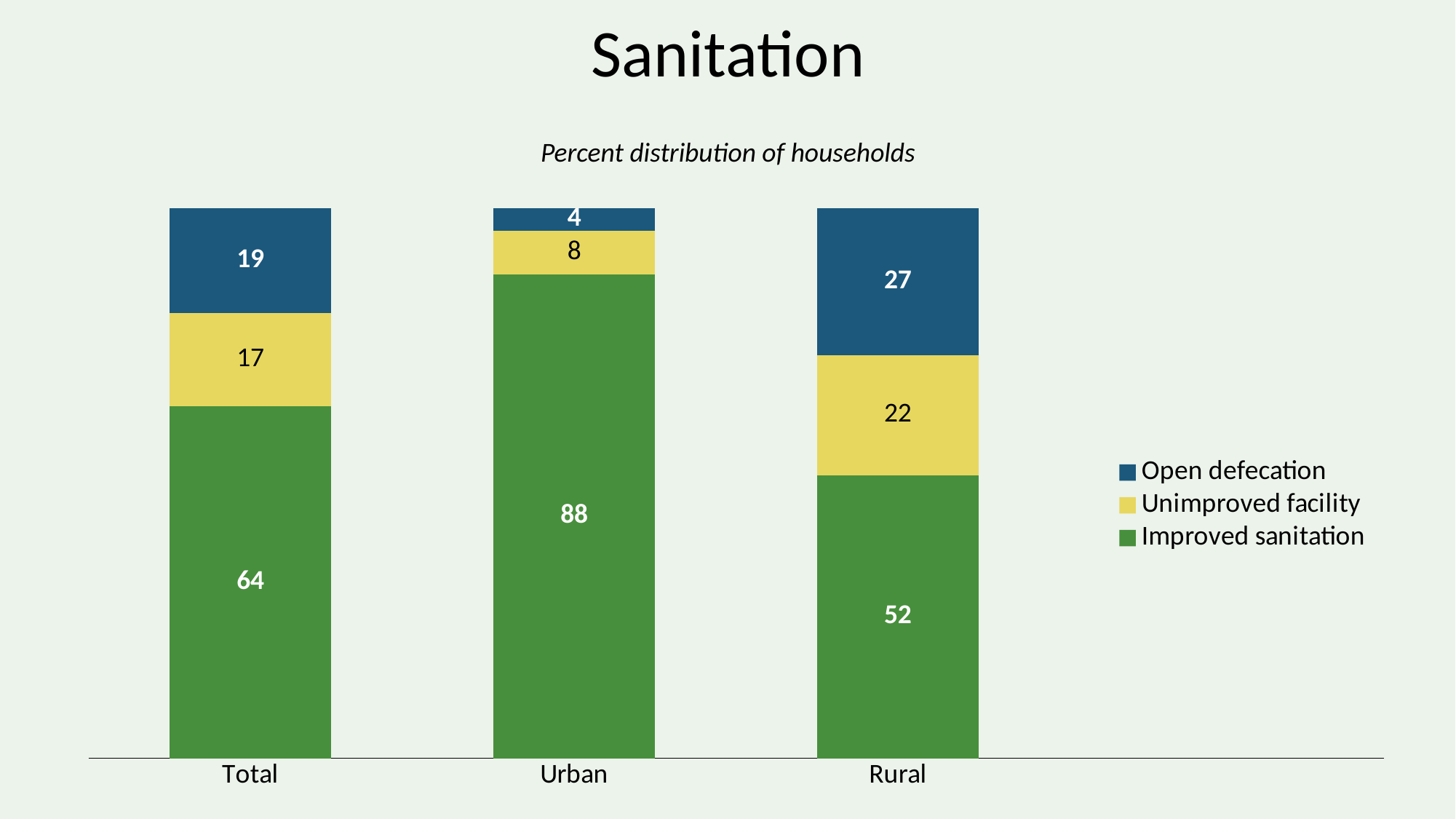

# Sanitation
Percent distribution of households

### Chart

| Category | Improved sanitation | Unimproved facility | Open defecation |
|---|---|---|---|
| Total | 64.0 | 17.0 | 19.0 |
| Urban | 88.0 | 8.0 | 4.0 |
| Rural | 52.0 | 22.0 | 27.0 |